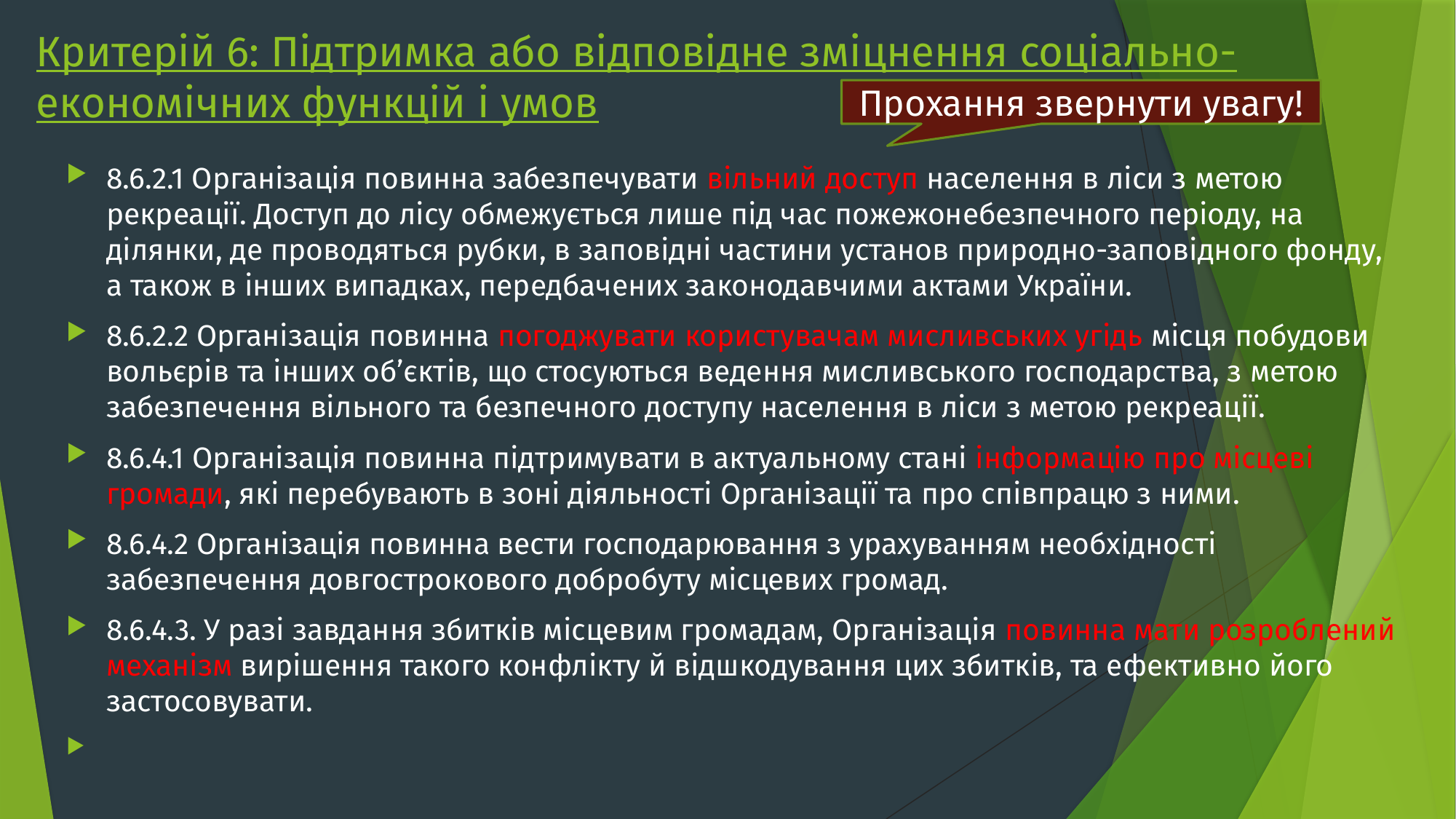

# Критерій 6: Підтримка або відповідне зміцнення соціально-економічних функцій і умов
Прохання звернути увагу!
8.6.2.1 Організація повинна забезпечувати вільний доступ населення в ліси з метою рекреації. Доступ до лісу обмежується лише під час пожежонебезпечного періоду, на ділянки, де проводяться рубки, в заповідні частини установ природно-заповідного фонду, а також в інших випадках, передбачених законодавчими актами України.
8.6.2.2 Організація повинна погоджувати користувачам мисливських угідь місця побудови вольєрів та інших об’єктів, що стосуються ведення мисливського господарства, з метою забезпечення вільного та безпечного доступу населення в ліси з метою рекреації.
8.6.4.1 Організація повинна підтримувати в актуальному стані інформацію про місцеві громади, які перебувають в зоні діяльності Організації та про співпрацю з ними.
8.6.4.2 Організація повинна вести господарювання з урахуванням необхідності забезпечення довгострокового добробуту місцевих громад.
8.6.4.3. У разі завдання збитків місцевим громадам, Організація повинна мати розроблений механізм вирішення такого конфлікту й відшкодування цих збитків, та ефективно його застосовувати.